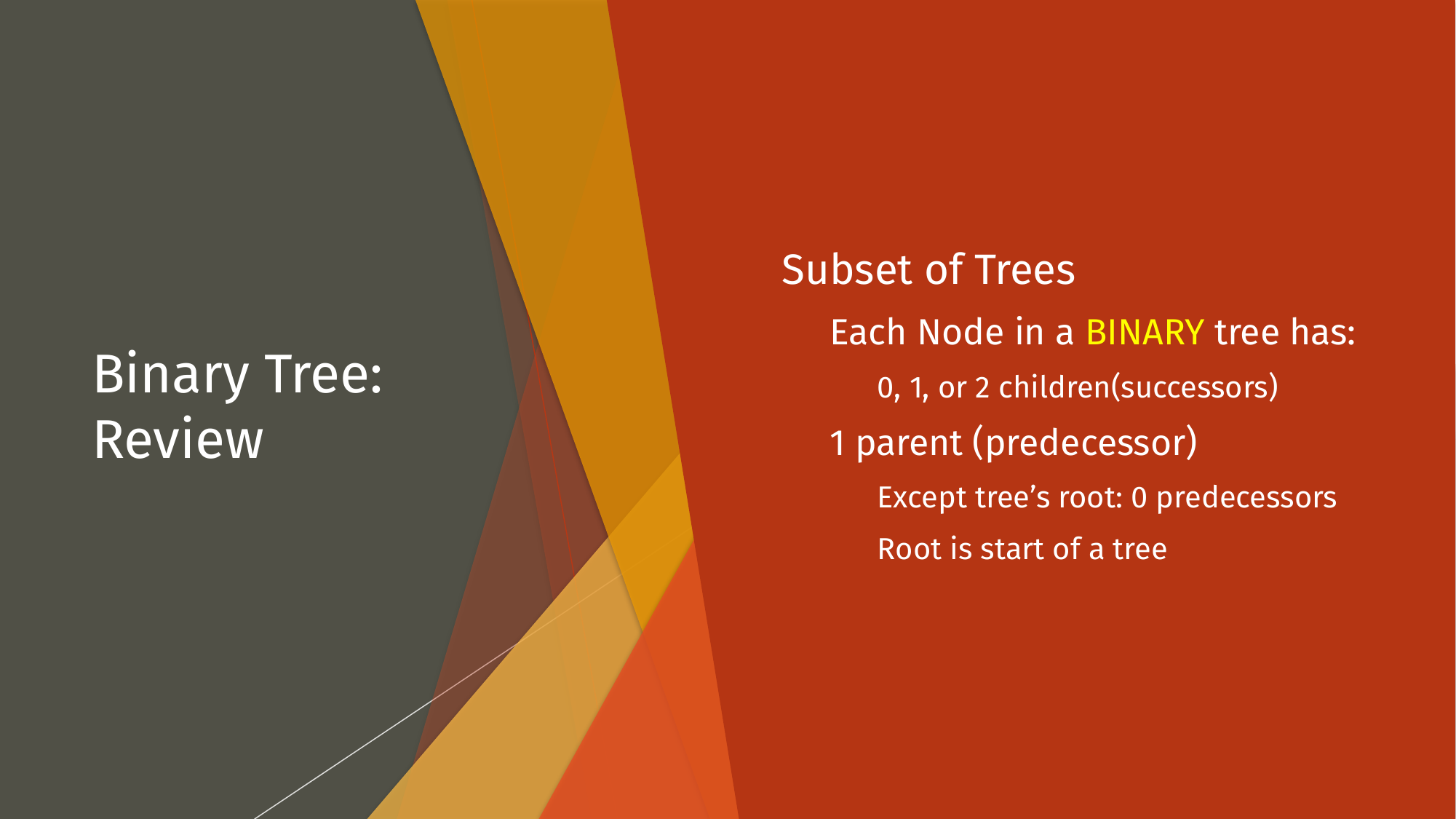

# Binary Tree: Review
Subset of Trees
Each Node in a BINARY tree has:
0, 1, or 2 children(successors)
1 parent (predecessor)
Except tree’s root: 0 predecessors
Root is start of a tree